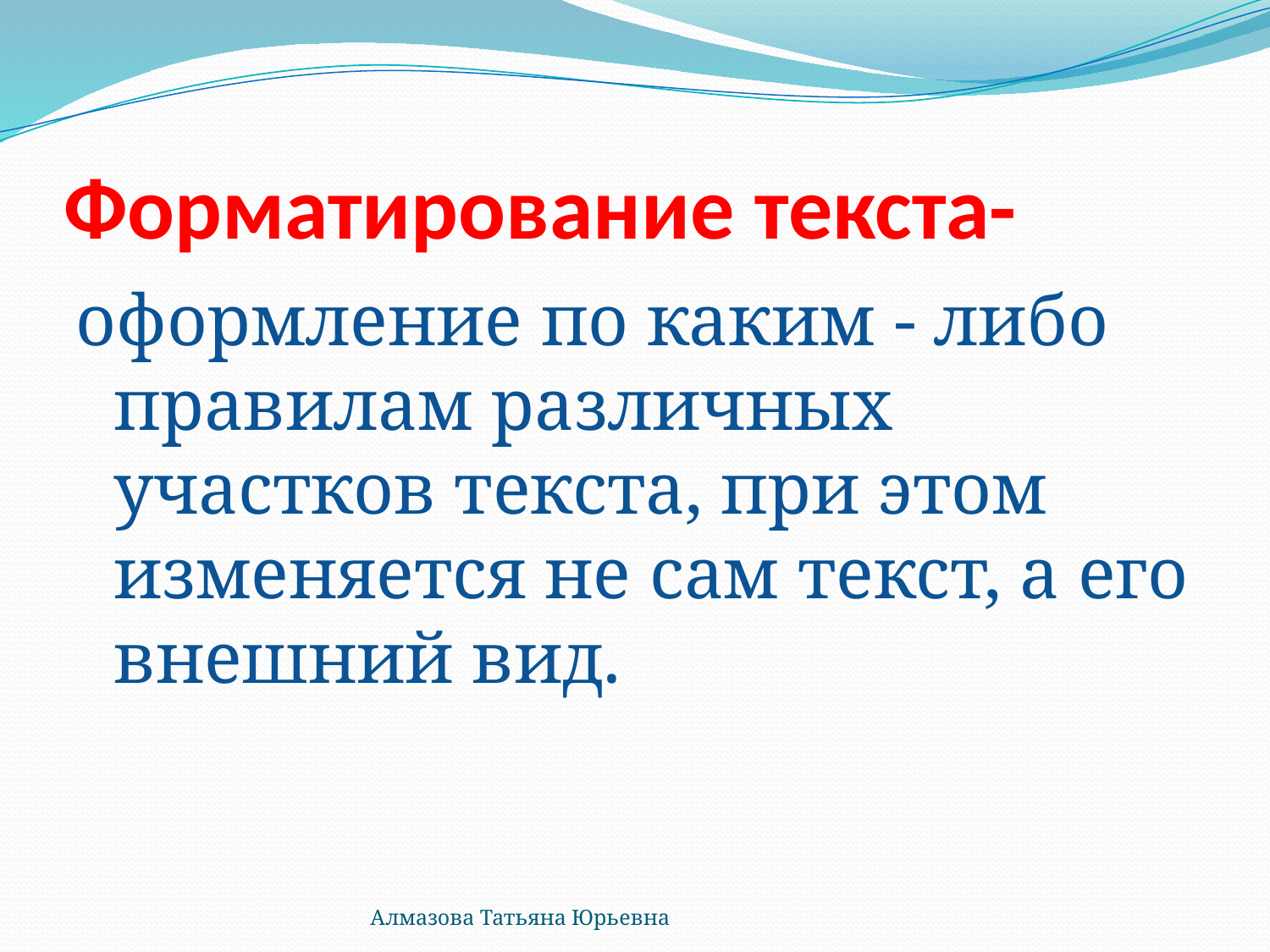

# Форматирование текста-
оформление по каким - либо правилам различных участков текста, при этом изменяется не сам текст, а его внешний вид.
Алмазова Татьяна Юрьевна